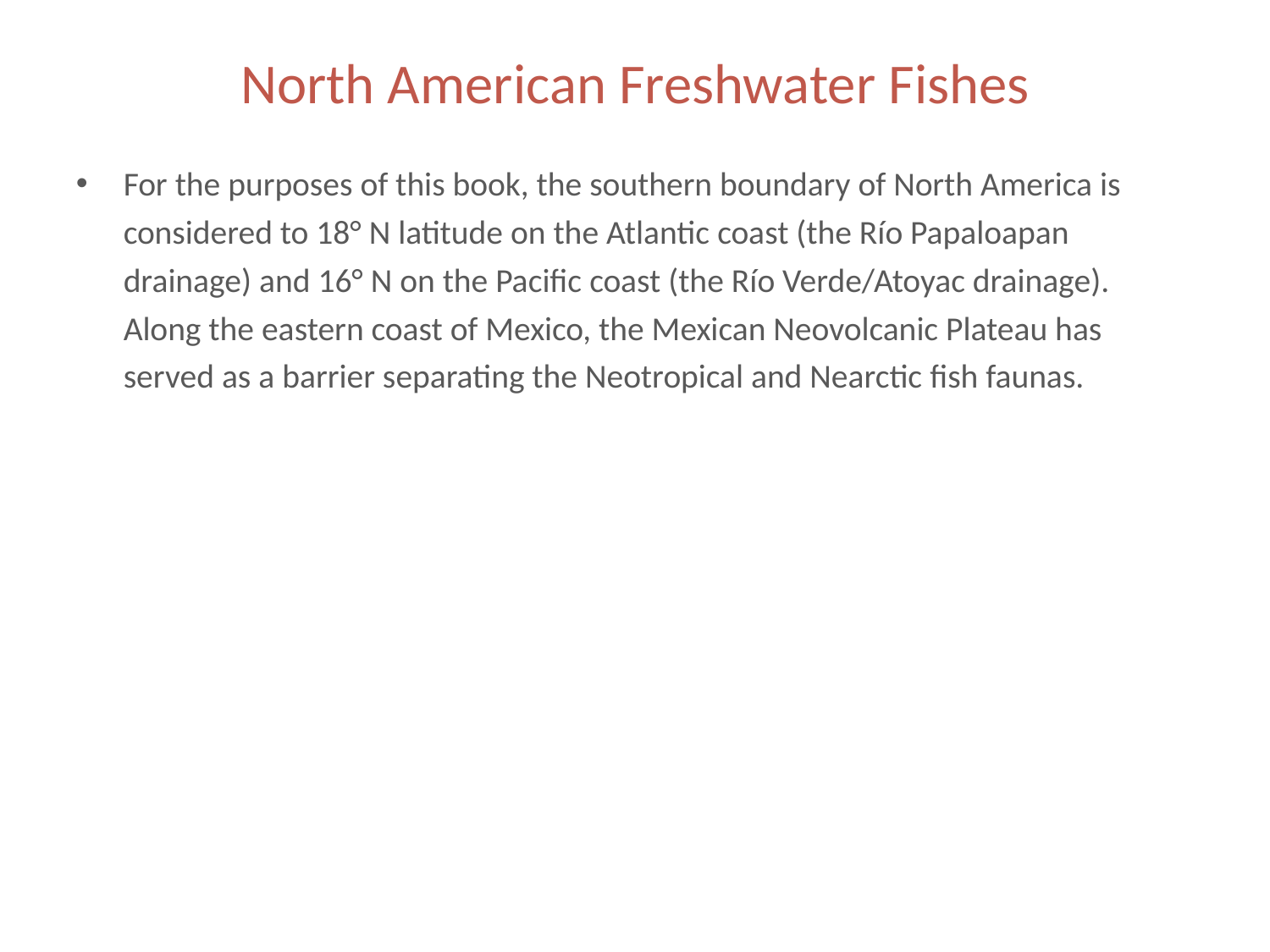

# North American Freshwater Fishes
For the purposes of this book, the southern boundary of North America is considered to 18° N latitude on the Atlantic coast (the Río Papaloapan drainage) and 16° N on the Pacific coast (the Río Verde/Atoyac drainage). Along the eastern coast of Mexico, the Mexican Neovolcanic Plateau has served as a barrier separating the Neotropical and Nearctic fish faunas.